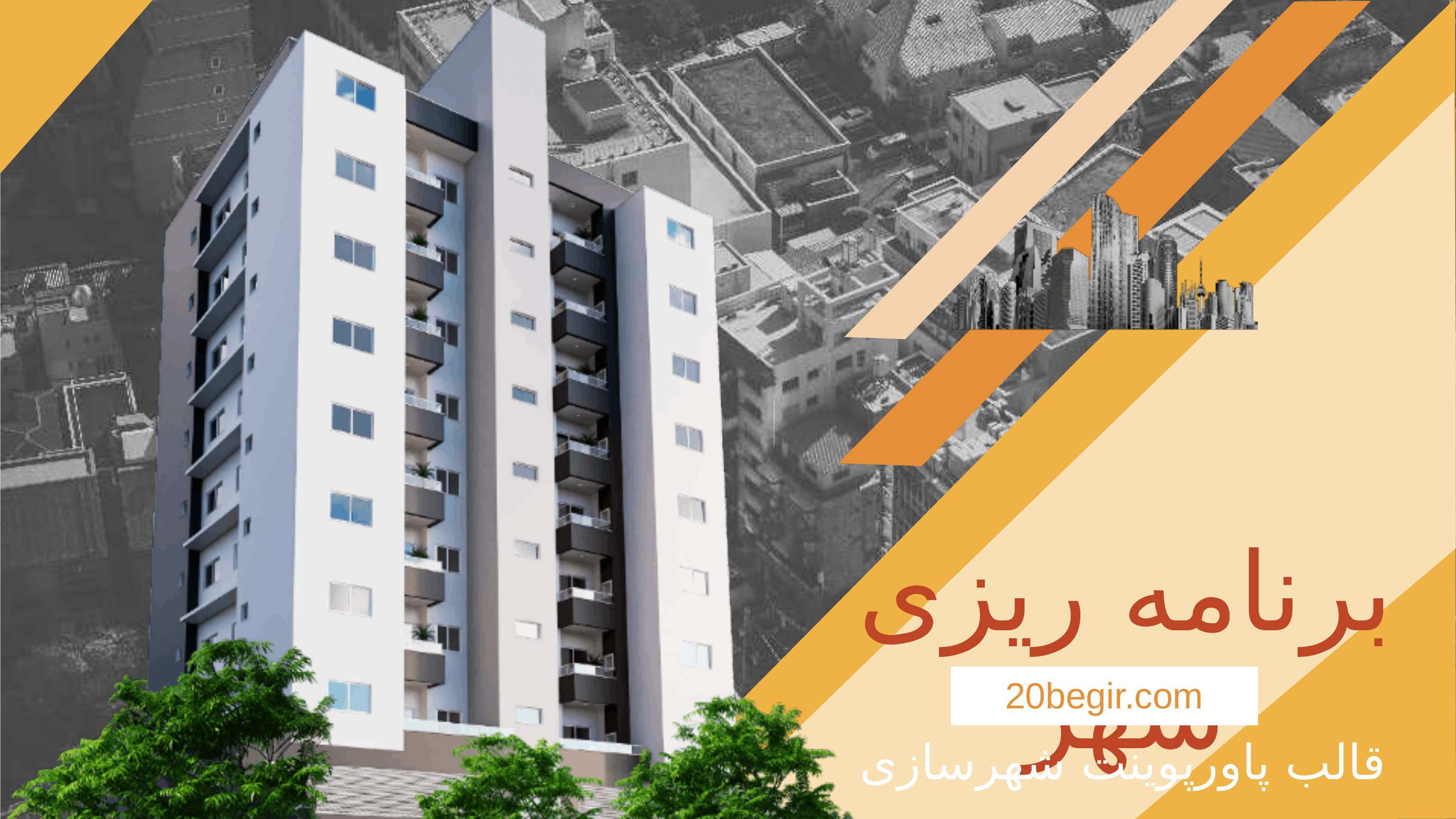

برنامه ریزی شهر

20begir.com
قالب پاورپوینت شهرسازی